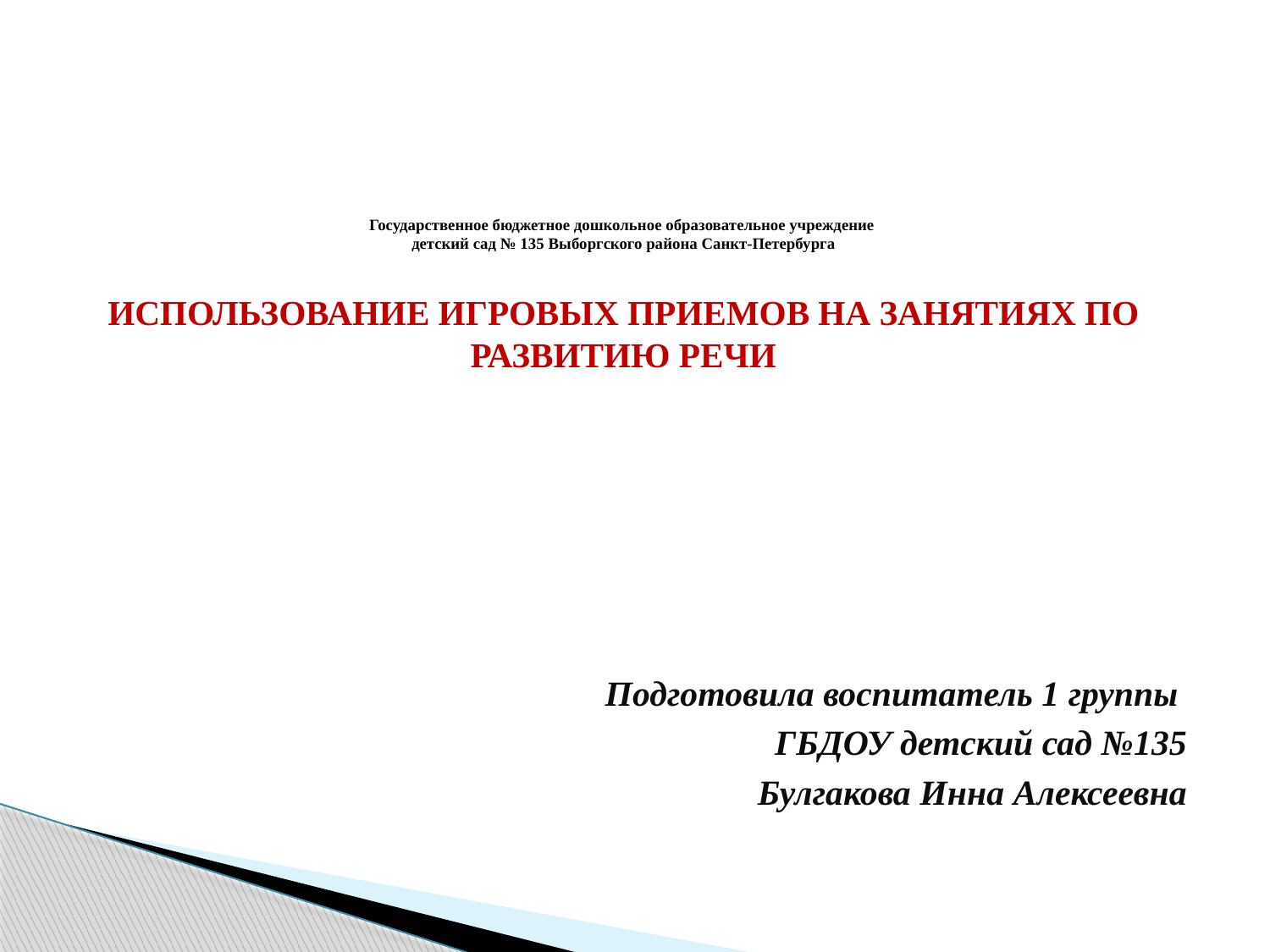

# Государственное бюджетное дошкольное образовательное учреждение детский сад № 135 Выборгского района Санкт-Петербурга ИСПОЛЬЗОВАНИЕ ИГРОВЫХ ПРИЕМОВ НА ЗАНЯТИЯХ ПО РАЗВИТИЮ РЕЧИ
Подготовила воспитатель 1 группы
ГБДОУ детский сад №135
Булгакова Инна Алексеевна